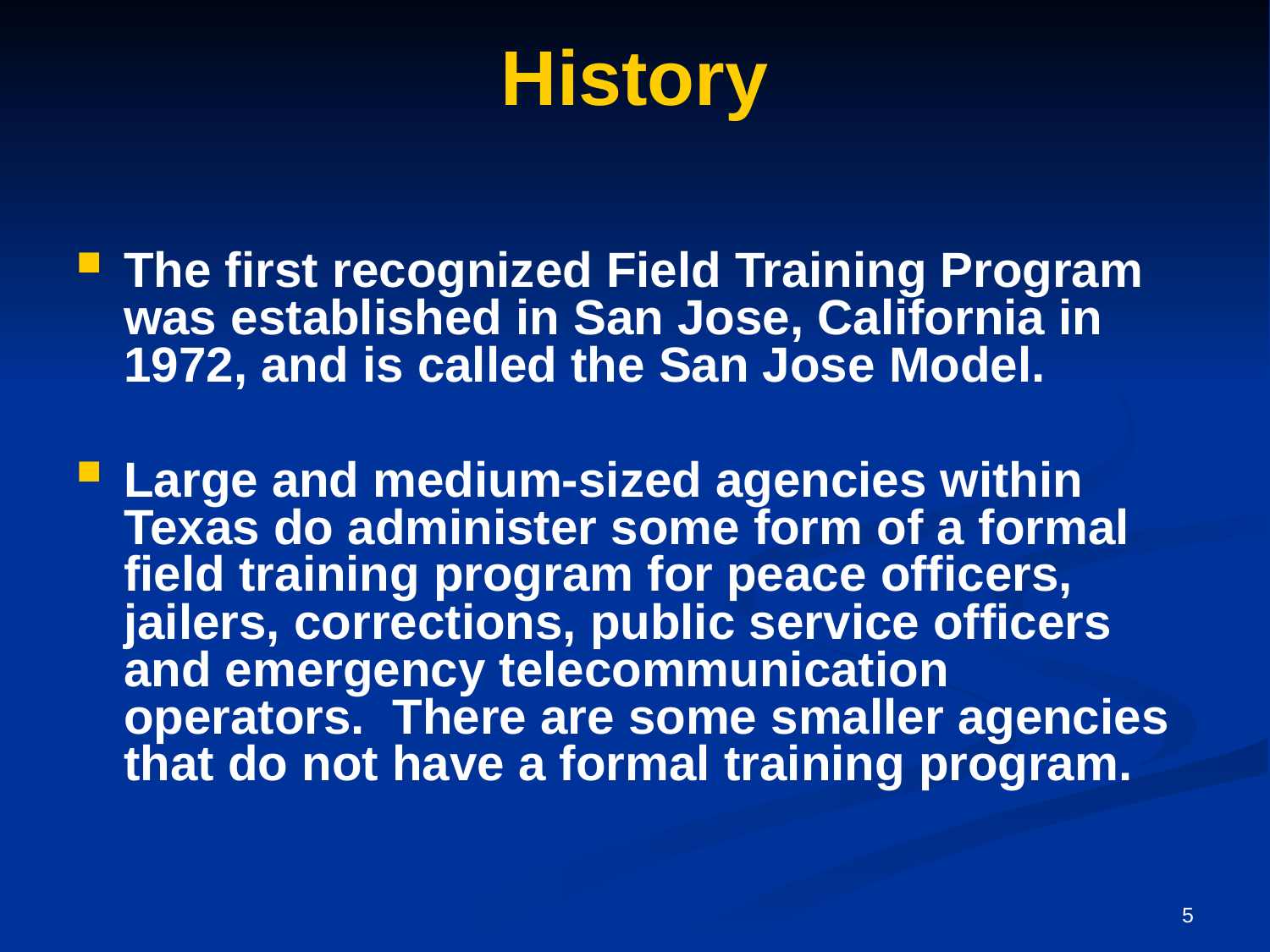

# History
The first recognized Field Training Program was established in San Jose, California in 1972, and is called the San Jose Model.

Large and medium-sized agencies within Texas do administer some form of a formal field training program for peace officers, jailers, corrections, public service officers and emergency telecommunication operators.  There are some smaller agencies that do not have a formal training program.

5